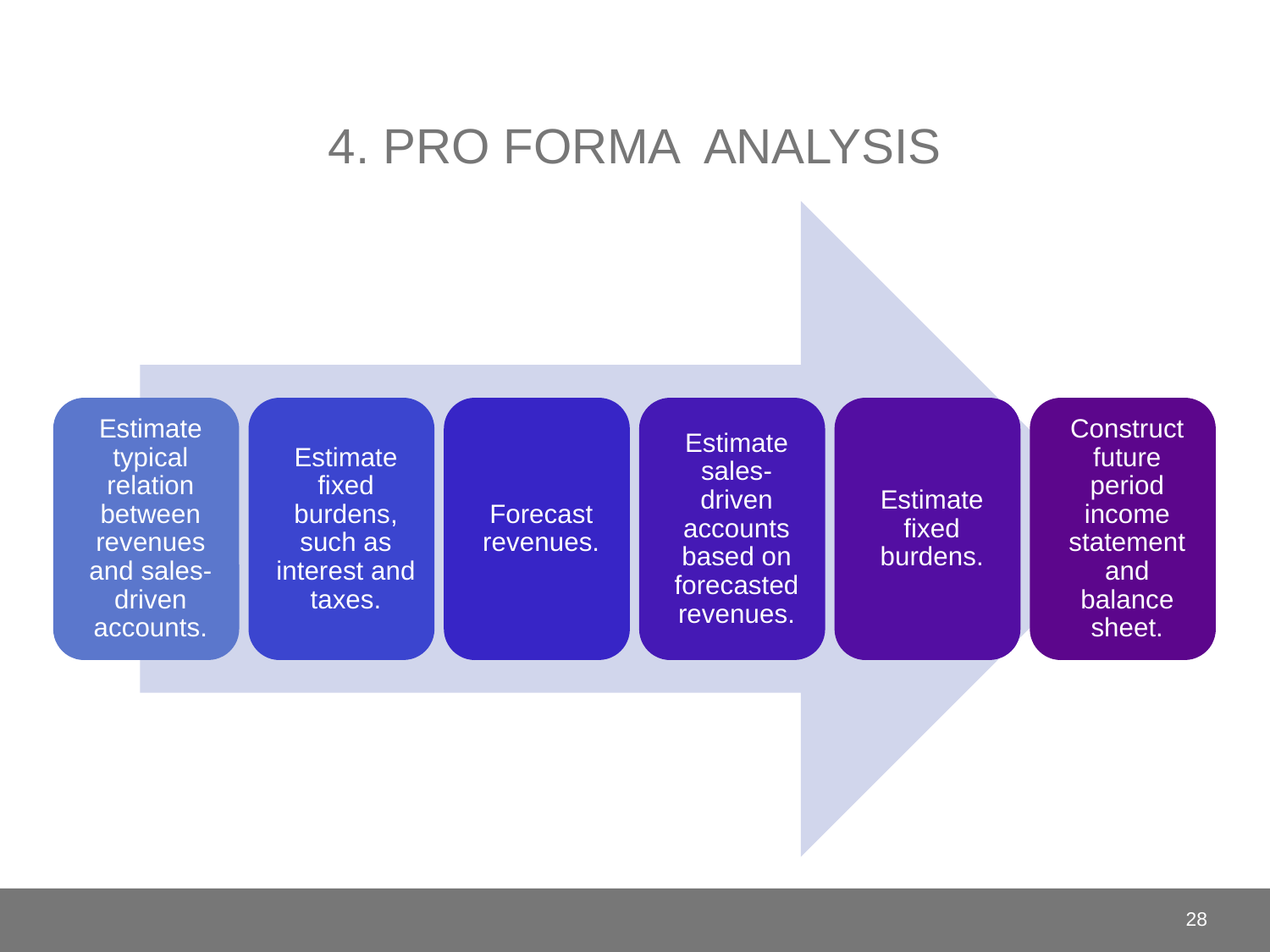

# 4. Pro Forma  Analysis
Estimate typical relation between revenues and sales-driven accounts.
Estimate fixed burdens, such as interest and taxes.
Forecast revenues.
Estimate sales-driven accounts based on forecasted revenues.
Estimate fixed burdens.
Construct future period income statement and balance sheet.
28